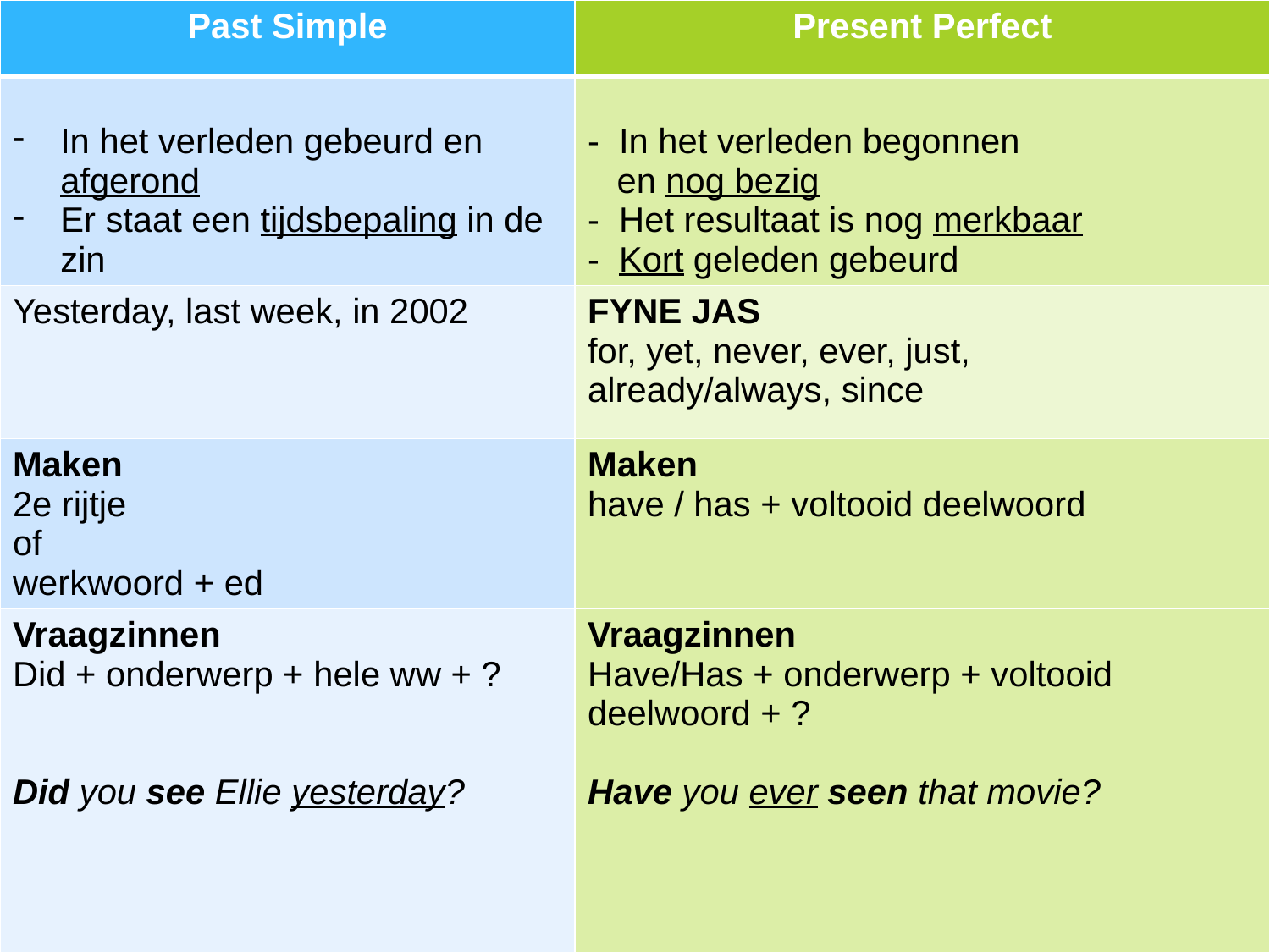

| Past Simple | Present Perfect |
| --- | --- |
| In het verleden gebeurd en afgerond Er staat een tijdsbepaling in de zin | - In het verleden begonnen en nog bezig - Het resultaat is nog merkbaar - Kort geleden gebeurd |
| Yesterday, last week, in 2002 | FYNE JAS for, yet, never, ever, just, already/always, since |
| Maken 2e rijtje of werkwoord + ed | Maken have / has + voltooid deelwoord |
| Vraagzinnen Did + onderwerp + hele ww + ? Did you see Ellie yesterday? | Vraagzinnen Have/Has + onderwerp + voltooid deelwoord + ? Have you ever seen that movie? |